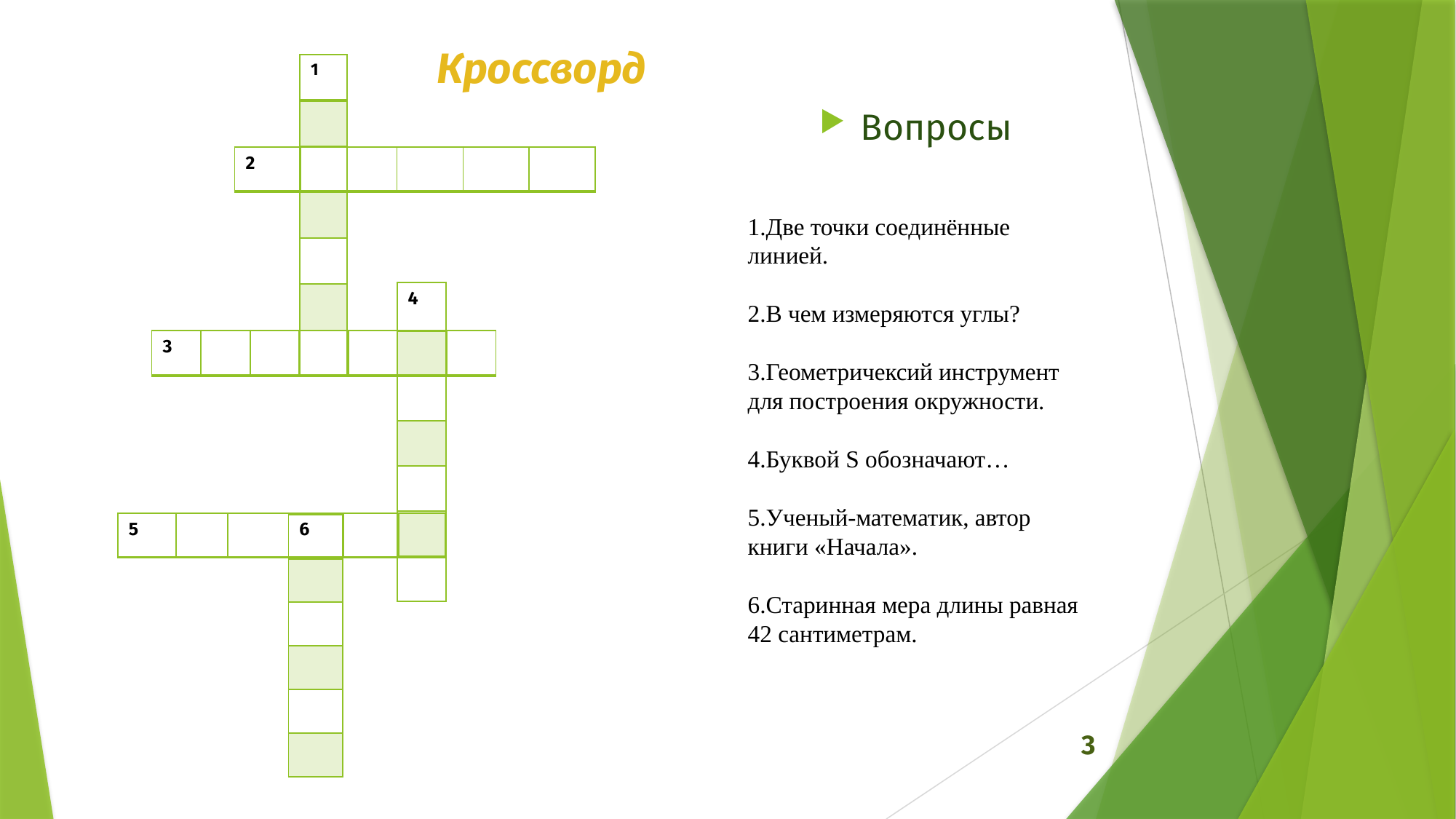

Кроссворд
| 1 |
| --- |
|  |
|  |
|  |
|  |
|  |
|  |
Вопросы

| 2 |  |  |  |  |  |
| --- | --- | --- | --- | --- | --- |
1.Две точки соединённые линией.
2.В чем измеряются углы?
3.Геометричексий инструмент для построения окружности.
4.Буквой S обозначают…
5.Ученый-математик, автор книги «Начала».
6.Старинная мера длины равная 42 сантиметрам.
| 4 |
| --- |
|  |
|  |
|  |
|  |
|  |
|  |
| 3 |  |  |  |  |  |  |
| --- | --- | --- | --- | --- | --- | --- |
| 5 |  |  | 6 |  |  |
| --- | --- | --- | --- | --- | --- |
|  |
| --- |
|  |
|  |
|  |
|  |
|  |
3